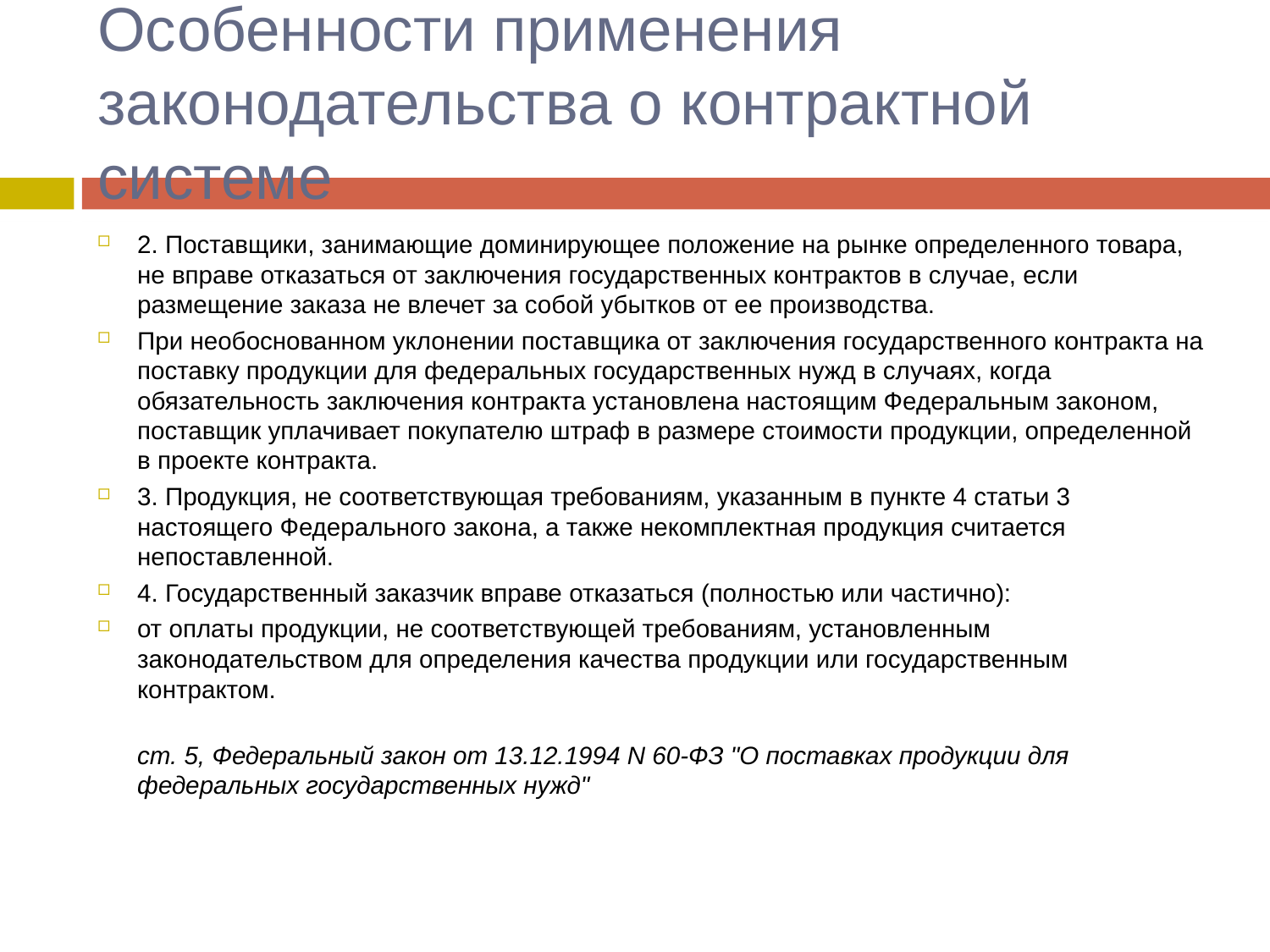

# Особенности применения законодательства о контрактной системе
2. Поставщики, занимающие доминирующее положение на рынке определенного товара, не вправе отказаться от заключения государственных контрактов в случае, если размещение заказа не влечет за собой убытков от ее производства.
При необоснованном уклонении поставщика от заключения государственного контракта на поставку продукции для федеральных государственных нужд в случаях, когда обязательность заключения контракта установлена настоящим Федеральным законом, поставщик уплачивает покупателю штраф в размере стоимости продукции, определенной в проекте контракта.
3. Продукция, не соответствующая требованиям, указанным в пункте 4 статьи 3 настоящего Федерального закона, а также некомплектная продукция считается непоставленной.
4. Государственный заказчик вправе отказаться (полностью или частично):
от оплаты продукции, не соответствующей требованиям, установленным законодательством для определения качества продукции или государственным контрактом.
ст. 5, Федеральный закон от 13.12.1994 N 60-ФЗ "О поставках продукции для федеральных государственных нужд"